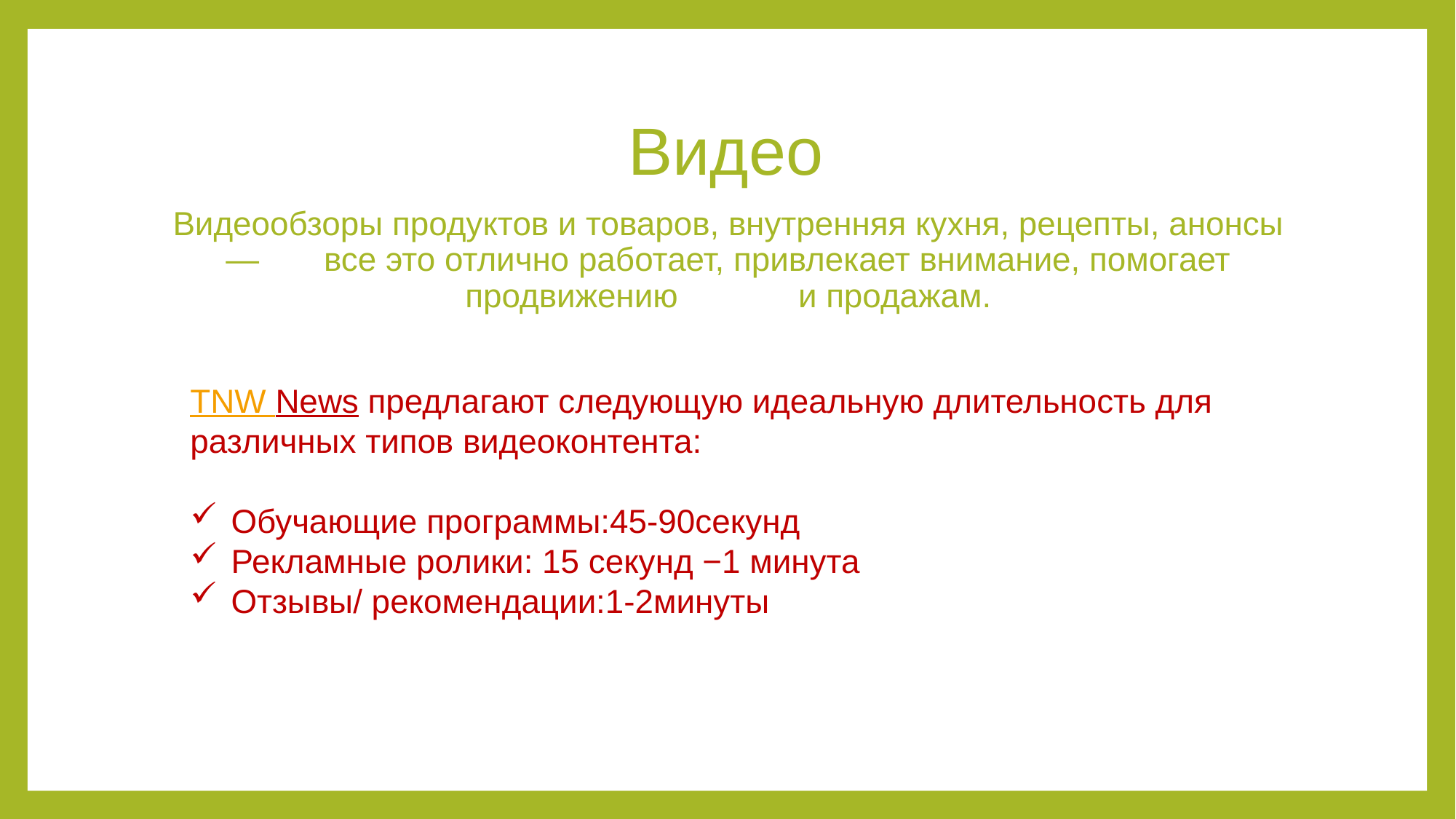

# Видео
Видеообзоры продуктов и товаров, внутренняя кухня, рецепты, анонсы —       все это отлично работает, привлекает внимание, помогает продвижению             и продажам.
TNW News предлагают следующую идеальную длительность для различных типов видеоконтента:

Обучающие программы:45-90секунд
Рекламные ролики: 15 секунд −1 минута
Отзывы/ рекомендации:1-2минуты